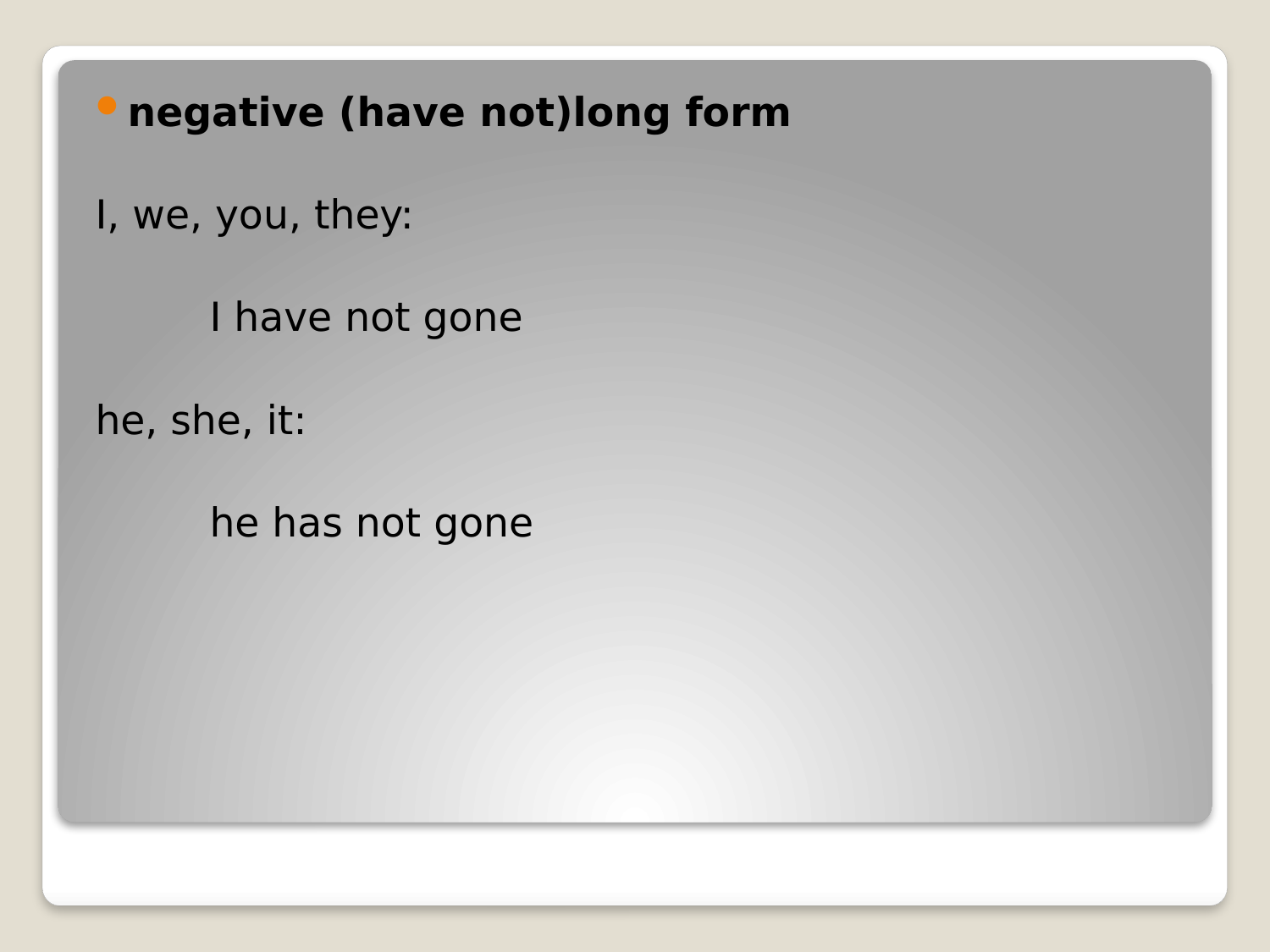

negative (have not)long form

I, we, you, they:

         I have not gone

he, she, it:

         he has not gone

#